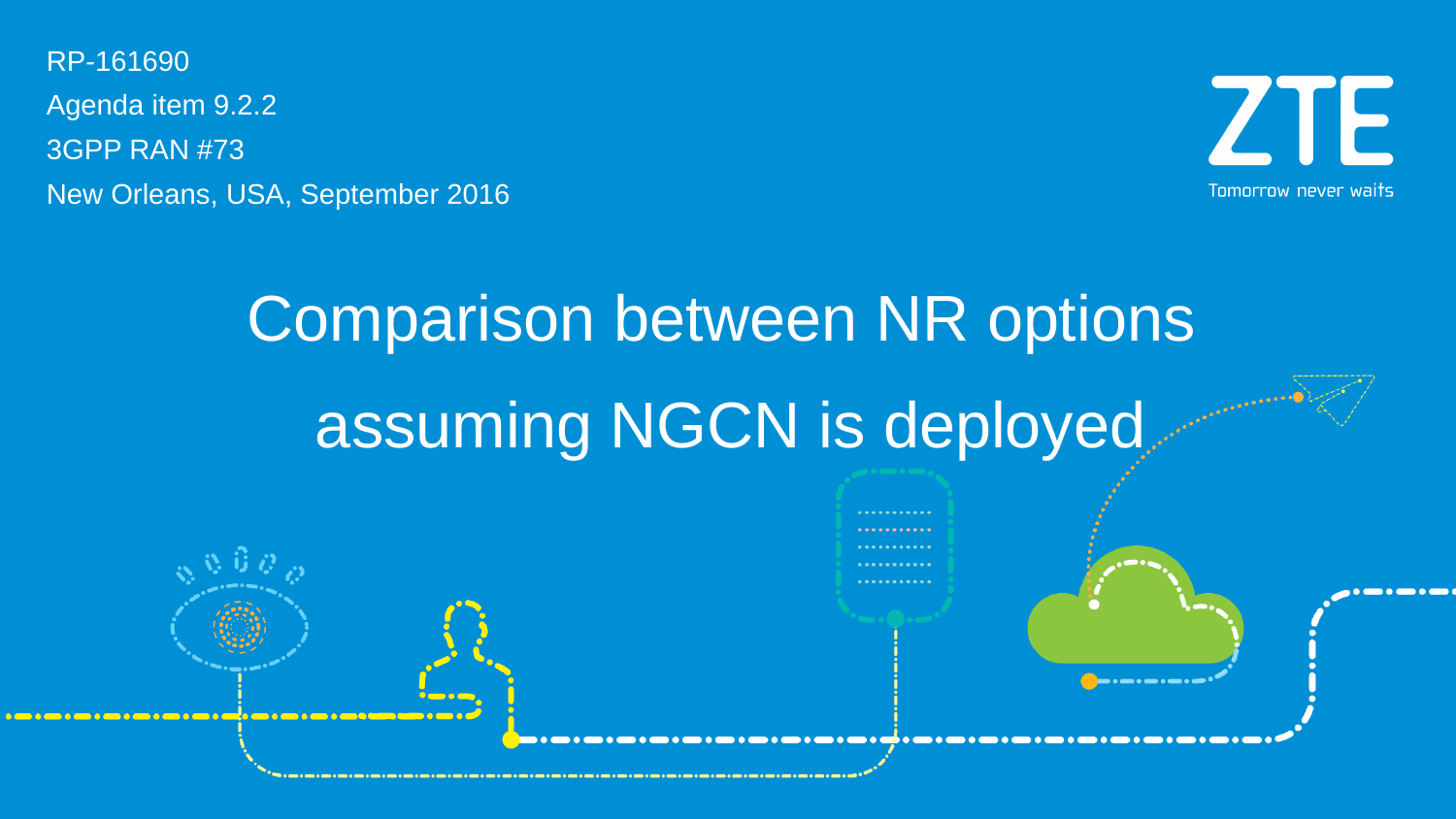

# RP-161690 Agenda item 9.2.2 3GPP RAN #73 New Orleans, USA, September 2016
Comparison between NR options
assuming NGCN is deployed